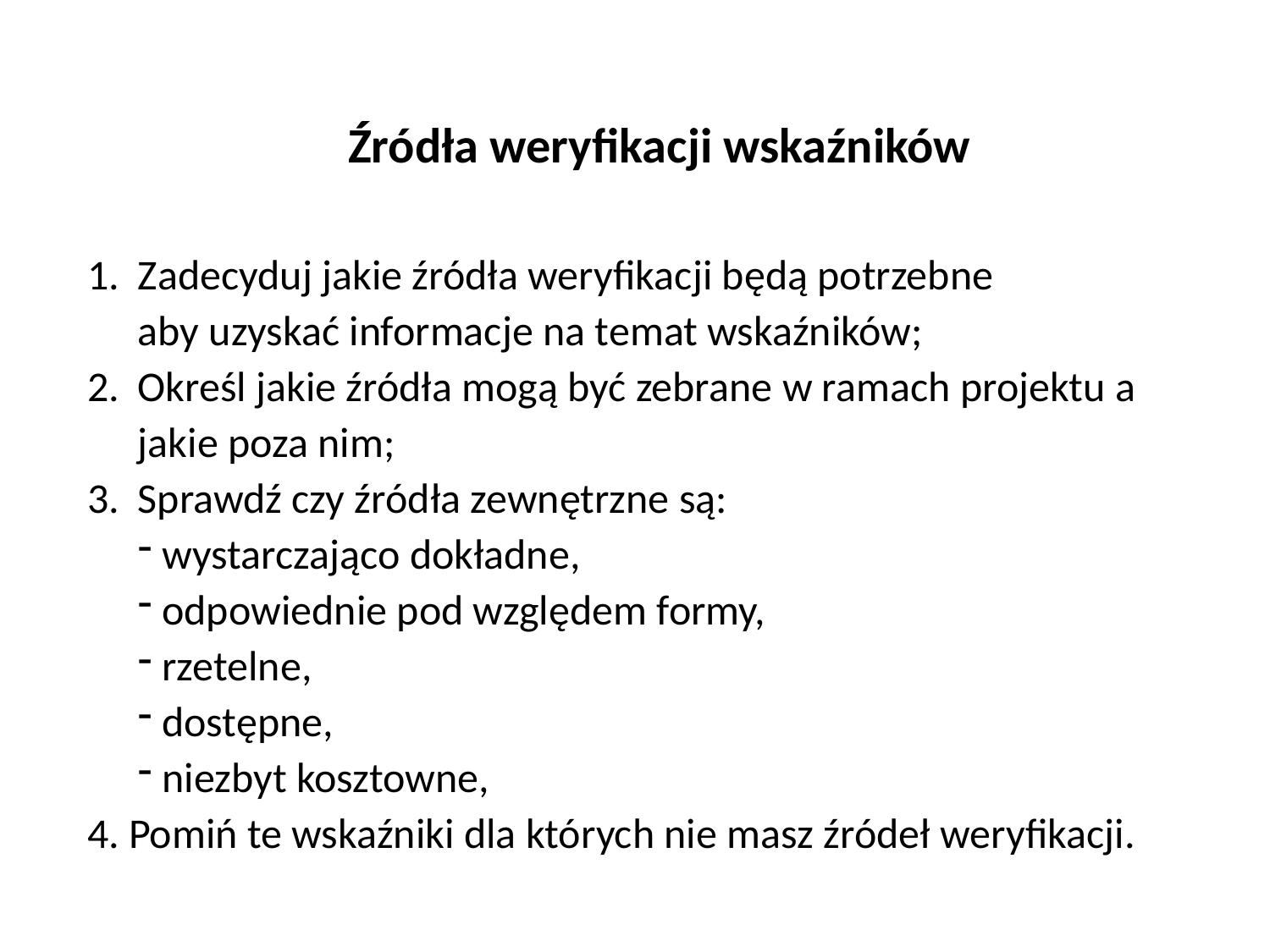

Źródła weryfikacji wskaźników
Zadecyduj jakie źródła weryfikacji będą potrzebne
	aby uzyskać informacje na temat wskaźników;
Określ jakie źródła mogą być zebrane w ramach projektu a jakie poza nim;
Sprawdź czy źródła zewnętrzne są:
wystarczająco dokładne,
odpowiednie pod względem formy,
rzetelne,
dostępne,
niezbyt kosztowne,
4. Pomiń te wskaźniki dla których nie masz źródeł weryfikacji.